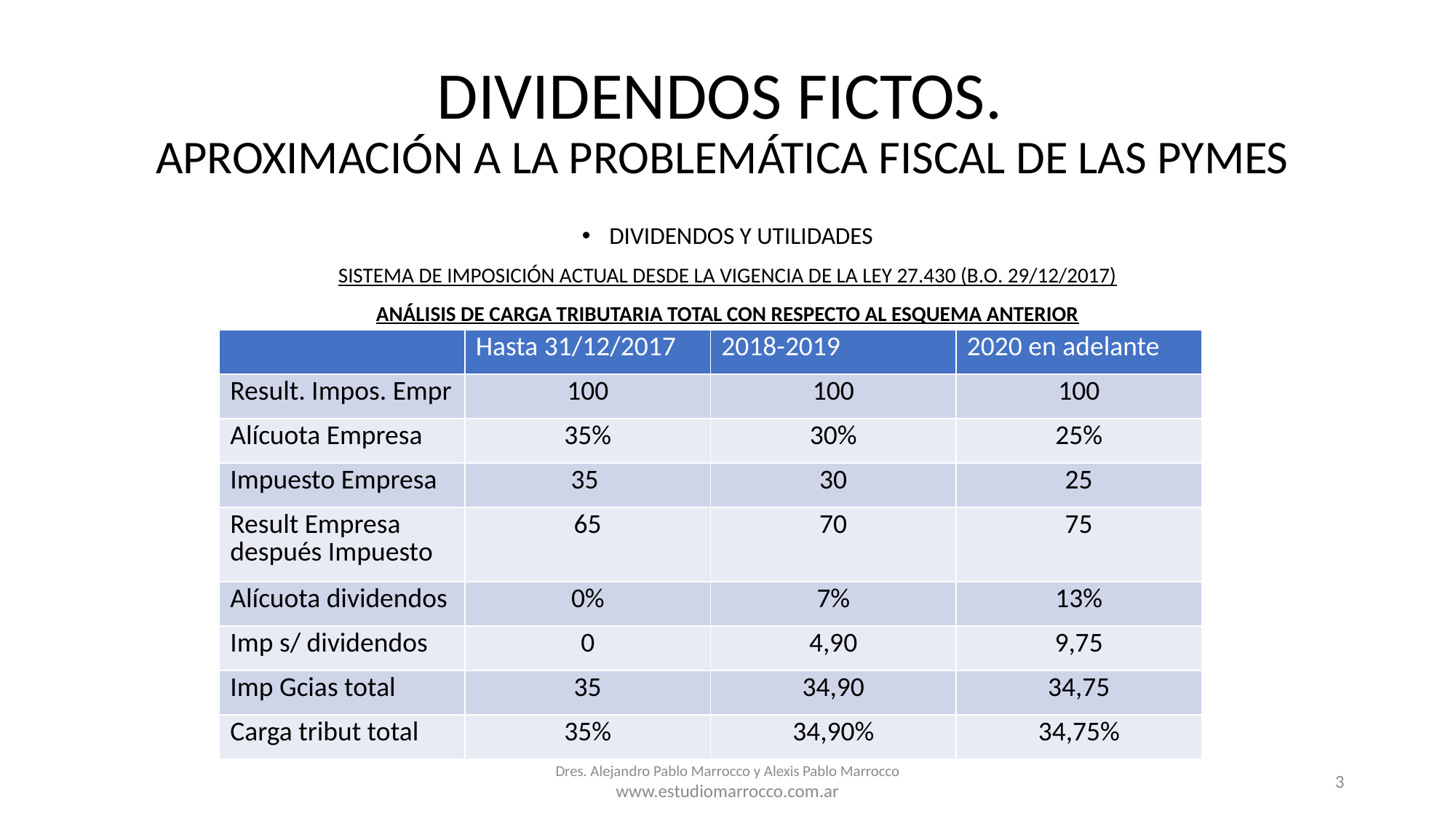

# DIVIDENDOS FICTOS. APROXIMACIÓN A LA PROBLEMÁTICA FISCAL DE LAS PYMES
DIVIDENDOS Y UTILIDADES
SISTEMA DE IMPOSICIÓN ACTUAL DESDE LA VIGENCIA DE LA LEY 27.430 (B.O. 29/12/2017)
ANÁLISIS DE CARGA TRIBUTARIA TOTAL CON RESPECTO AL ESQUEMA ANTERIOR

|  | Hasta 31/12/2017 | 2018-2019 | 2020 en adelante |
| --- | --- | --- | --- |
| Result. Impos. Empr | 100 | 100 | 100 |
| Alícuota Empresa | 35% | 30% | 25% |
| Impuesto Empresa | 35 | 30 | 25 |
| Result Empresa después Impuesto | 65 | 70 | 75 |
| Alícuota dividendos | 0% | 7% | 13% |
| Imp s/ dividendos | 0 | 4,90 | 9,75 |
| Imp Gcias total | 35 | 34,90 | 34,75 |
| Carga tribut total | 35% | 34,90% | 34,75% |
Dres. Alejandro Pablo Marrocco y Alexis Pablo Marrocco
www.estudiomarrocco.com.ar
3